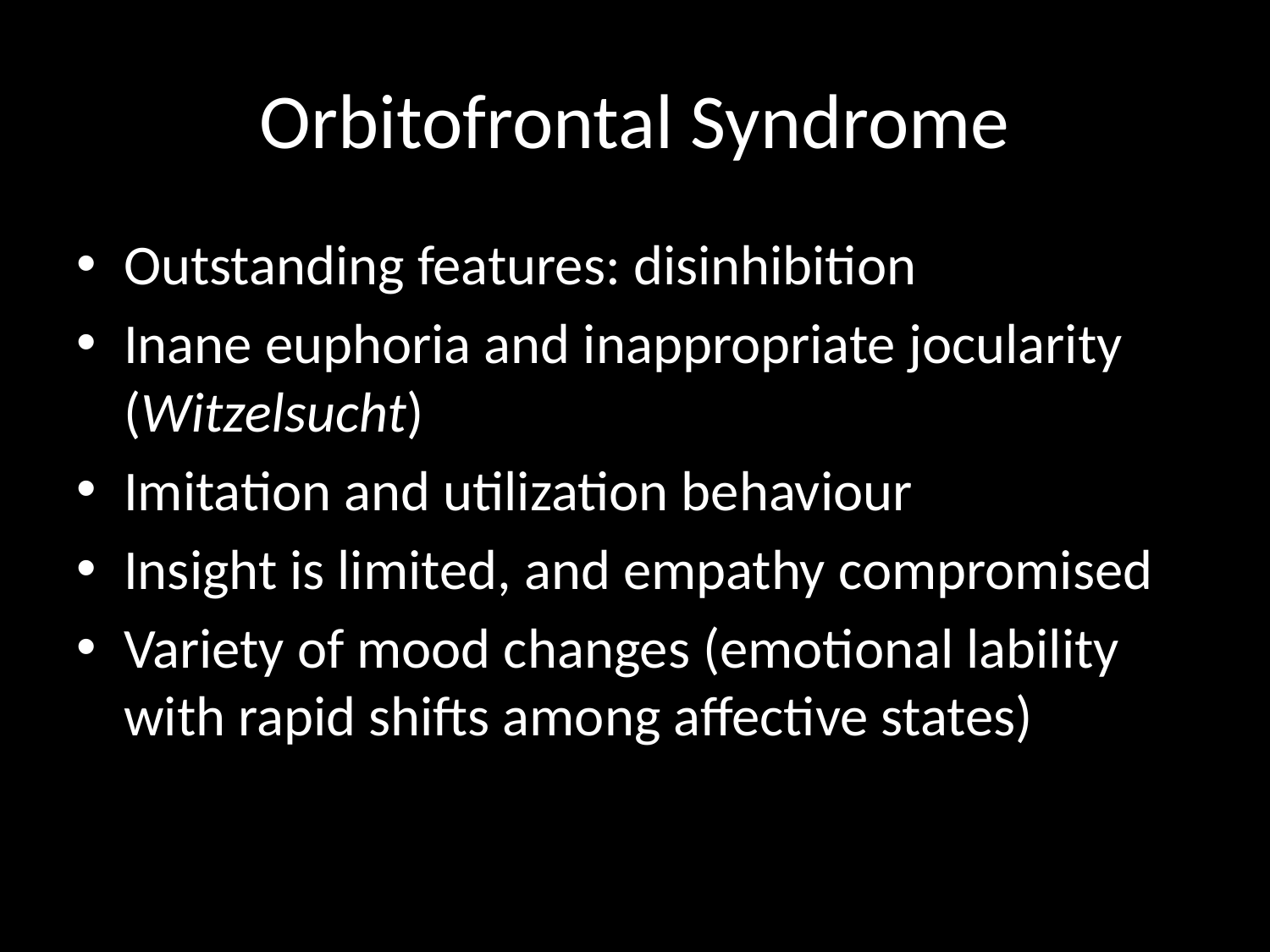

# Orbitofrontal Syndrome
Outstanding features: disinhibition
Inane euphoria and inappropriate jocularity (Witzelsucht)
Imitation and utilization behaviour
Insight is limited, and empathy compromised
Variety of mood changes (emotional lability with rapid shifts among affective states)